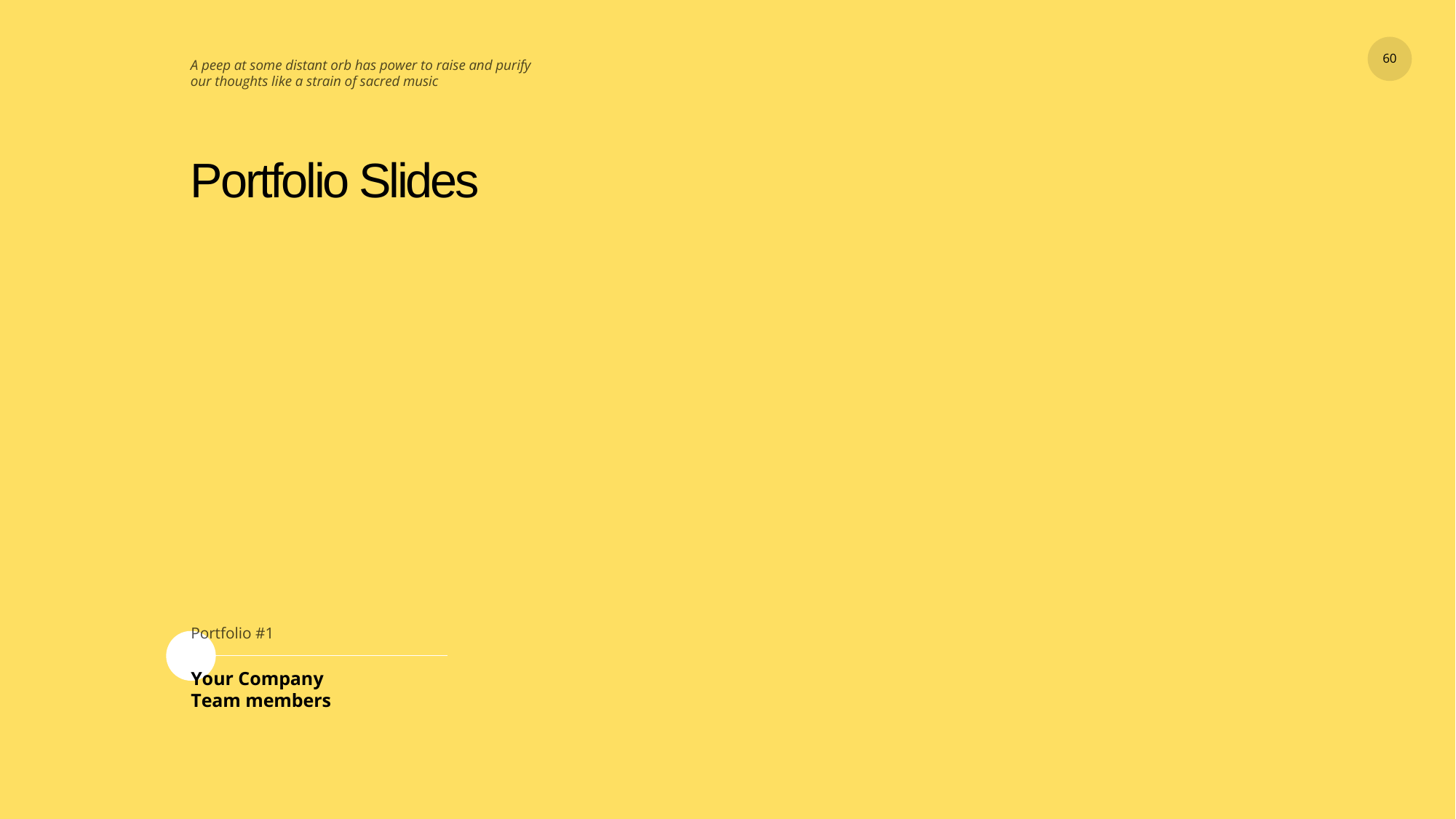

60
A peep at some distant orb has power to raise and purify our thoughts like a strain of sacred music
# Portfolio Slides

Portfolio #1

Your Company
Team members